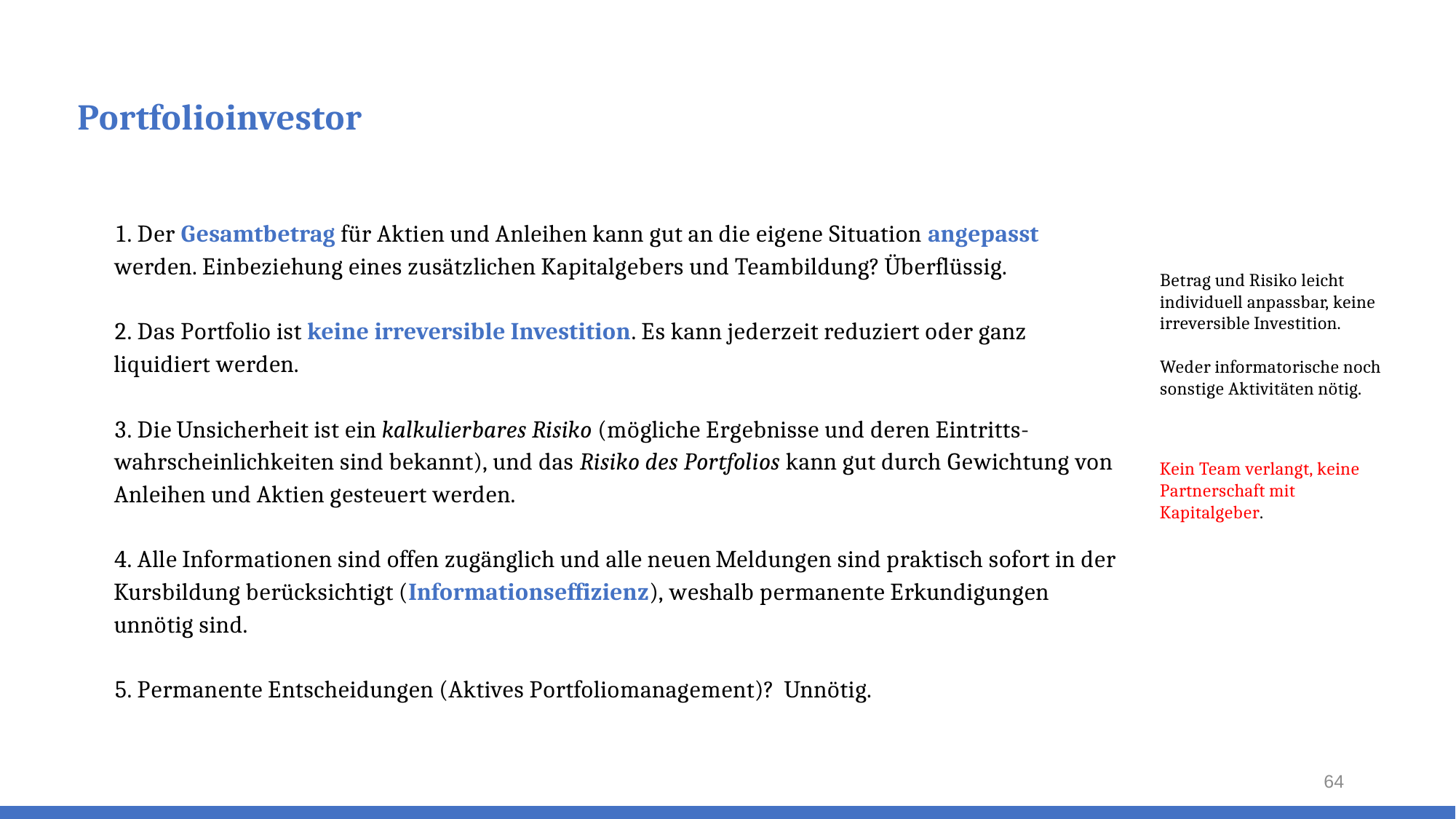

# Portfolioinvestor

1. Der Gesamtbetrag für Aktien und Anleihen kann gut an die eigene Situation angepasst werden. Einbeziehung eines zusätzlichen Kapitalgebers und Teambildung? Überflüssig.
2. Das Portfolio ist keine irreversible Investition. Es kann jederzeit reduziert oder ganz liquidiert werden.
3. Die Unsicherheit ist ein kalkulierbares Risiko (mögliche Ergebnisse und deren Eintritts-wahrscheinlichkeiten sind bekannt), und das Risiko des Portfolios kann gut durch Gewichtung von Anleihen und Aktien gesteuert werden.
4. Alle Informationen sind offen zugänglich und alle neuen Meldungen sind praktisch sofort in der Kursbildung berücksichtigt (Informationseffizienz), weshalb permanente Erkundigungen
unnötig sind.
5. Permanente Entscheidungen (Aktives Portfoliomanagement)?  Unnötig.
Betrag und Risiko leicht individuell anpassbar, keine irreversible Investition.
Weder informatorische noch sonstige Aktivitäten nötig.
Kein Team verlangt, keine  Partnerschaft mit Kapitalgeber.

64